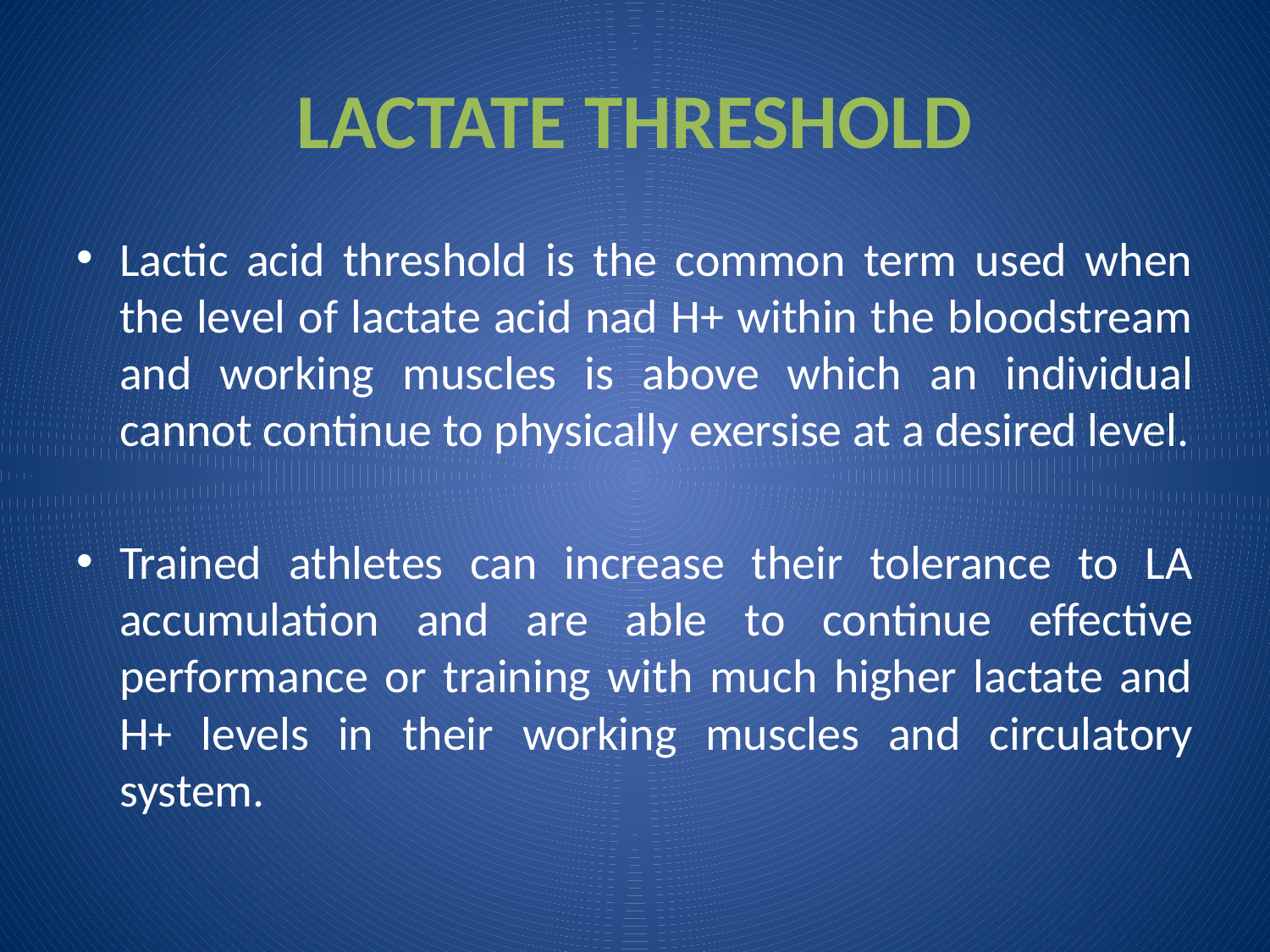

# LACTATE THRESHOLD
Lactic acid threshold is the common term used when the level of lactate acid nad H+ within the bloodstream and working muscles is above which an individual cannot continue to physically exersise at a desired level.

Trained athletes can increase their tolerance to LA accumulation and are able to continue effective performance or training with much higher lactate and H+ levels in their working muscles and circulatory system.